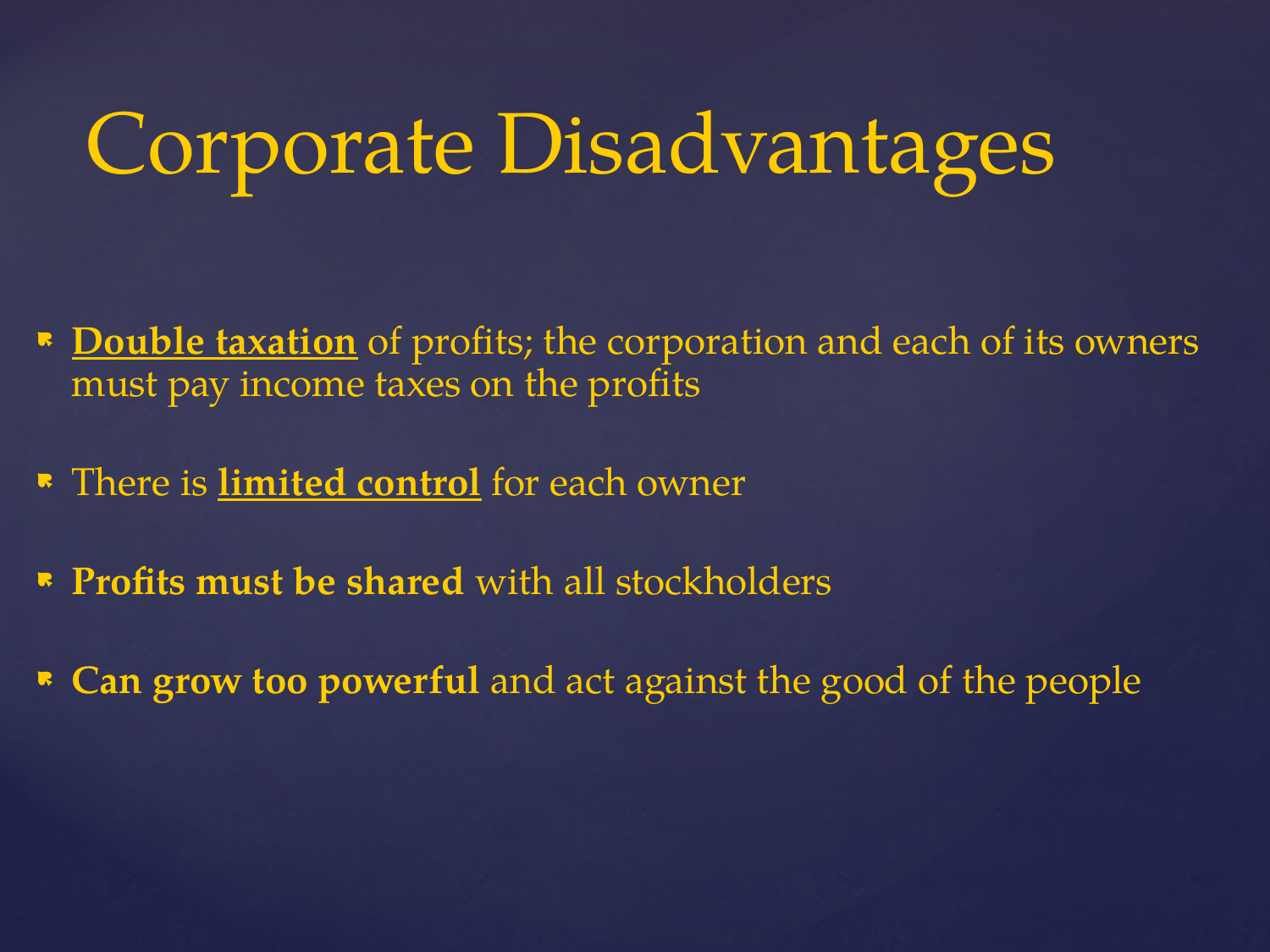

Corporate Disadvantages
Double taxation of profits; the corporation and each of its owners must pay income taxes on the profits

There is limited control for each owner

Profits must be shared with all stockholders

Can grow too powerful and act against the good of the people